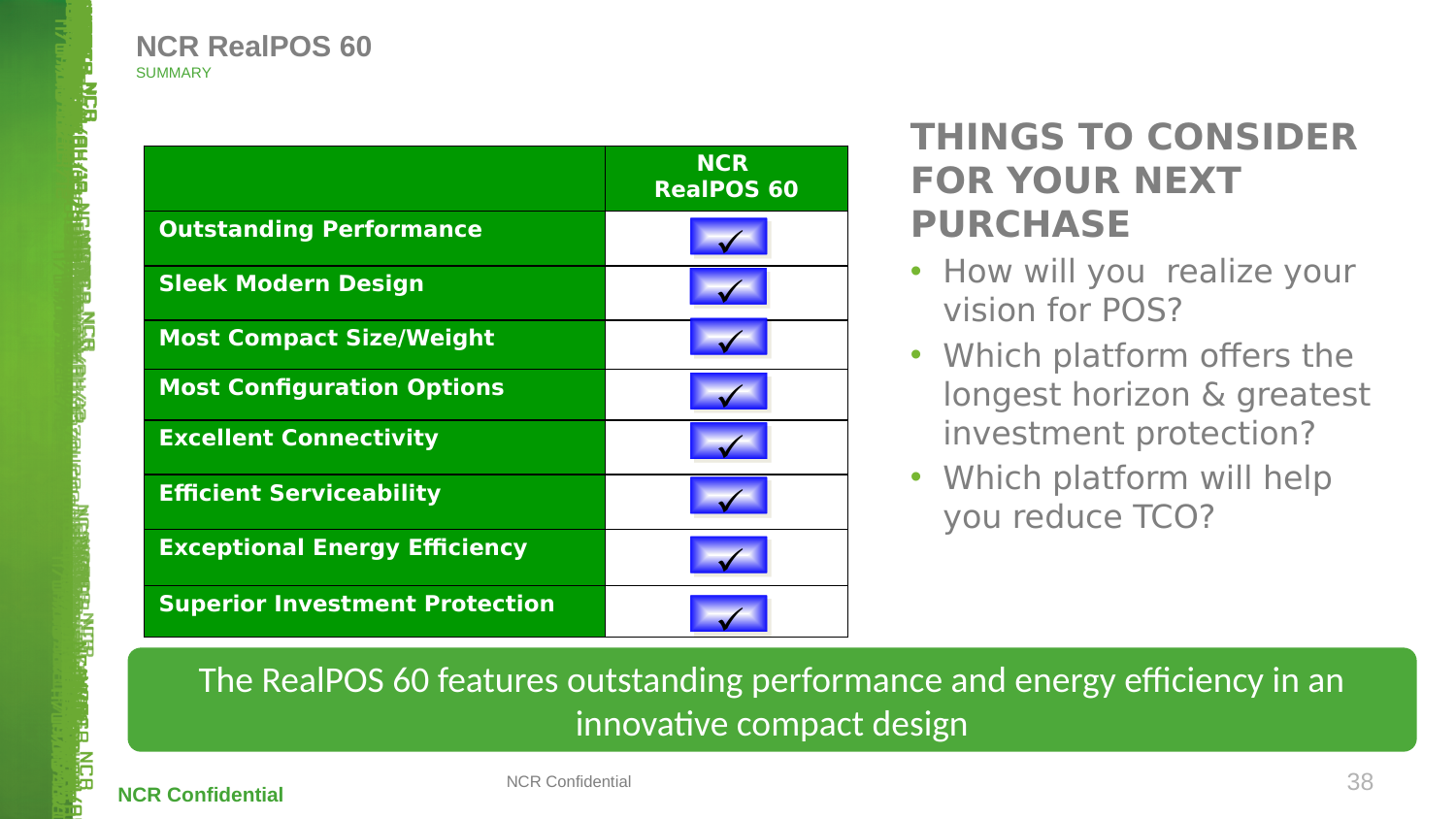

# NCR RealPOS 60 SUMMARY
THINGS TO CONSIDER FOR YOUR NEXT PURCHASE
How will you  realize your vision for POS?
Which platform offers the longest horizon & greatest investment protection?
Which platform will help you reduce TCO?

|  | NCR RealPOS 60 |
| --- | --- |
| Outstanding Performance |  |
| Sleek Modern Design |  |
| Most Compact Size/Weight |  |
| Most Configuration Options |  |
| Excellent Connectivity |  |
| Efficient Serviceability |  |
| Exceptional Energy Efficiency |  |
| Superior Investment Protection |  |

The RealPOS 60 features outstanding performance and energy efficiency in an innovative compact design
NCR Confidential
38